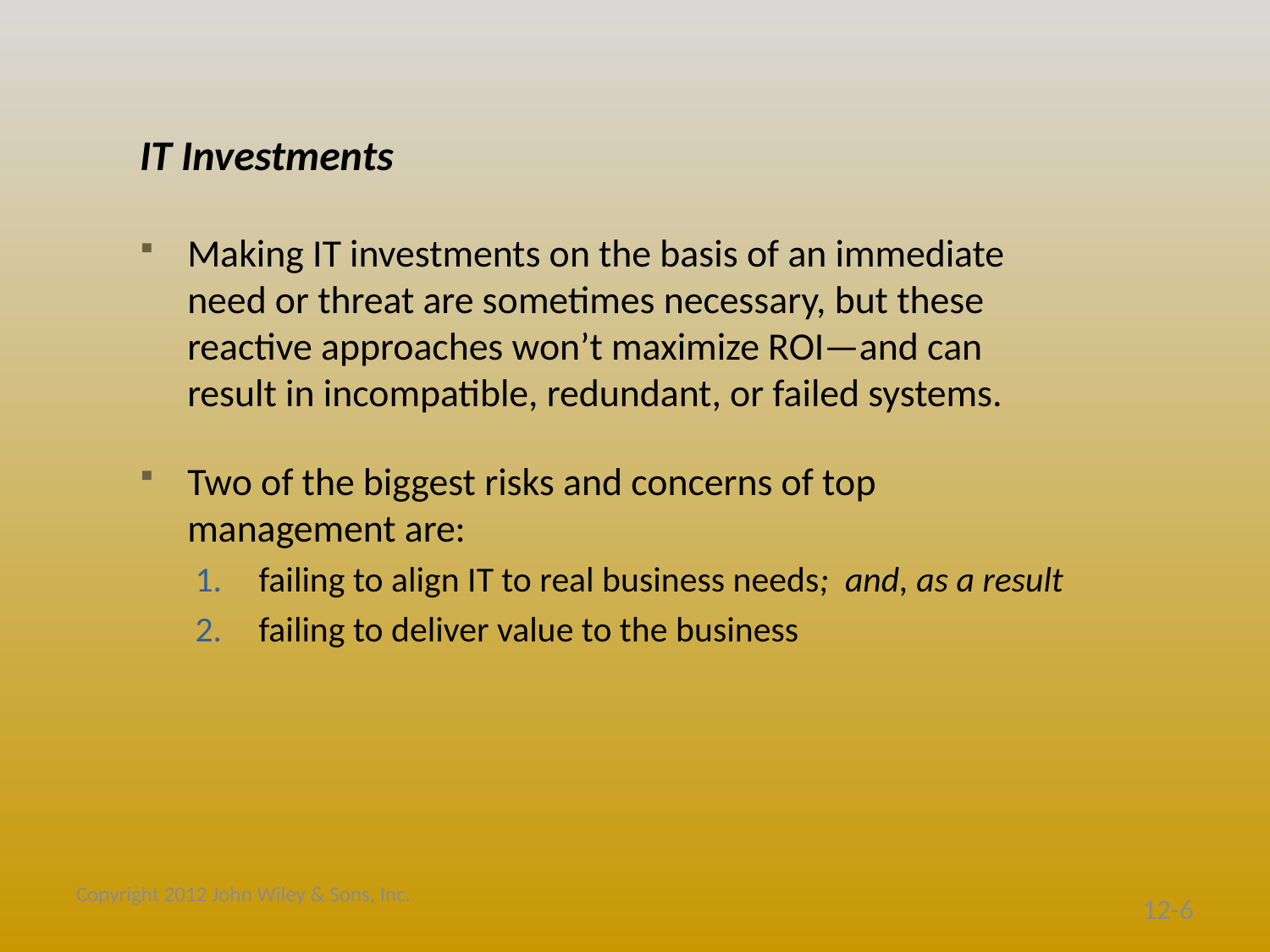

# IT Investments
Making IT investments on the basis of an immediate need or threat are sometimes necessary, but these reactive approaches won’t maximize ROI—and can result in incompatible, redundant, or failed systems.
Two of the biggest risks and concerns of top management are:
failing to align IT to real business needs;  and, as a result
failing to deliver value to the business
Copyright 2012 John Wiley & Sons, Inc.
12-6